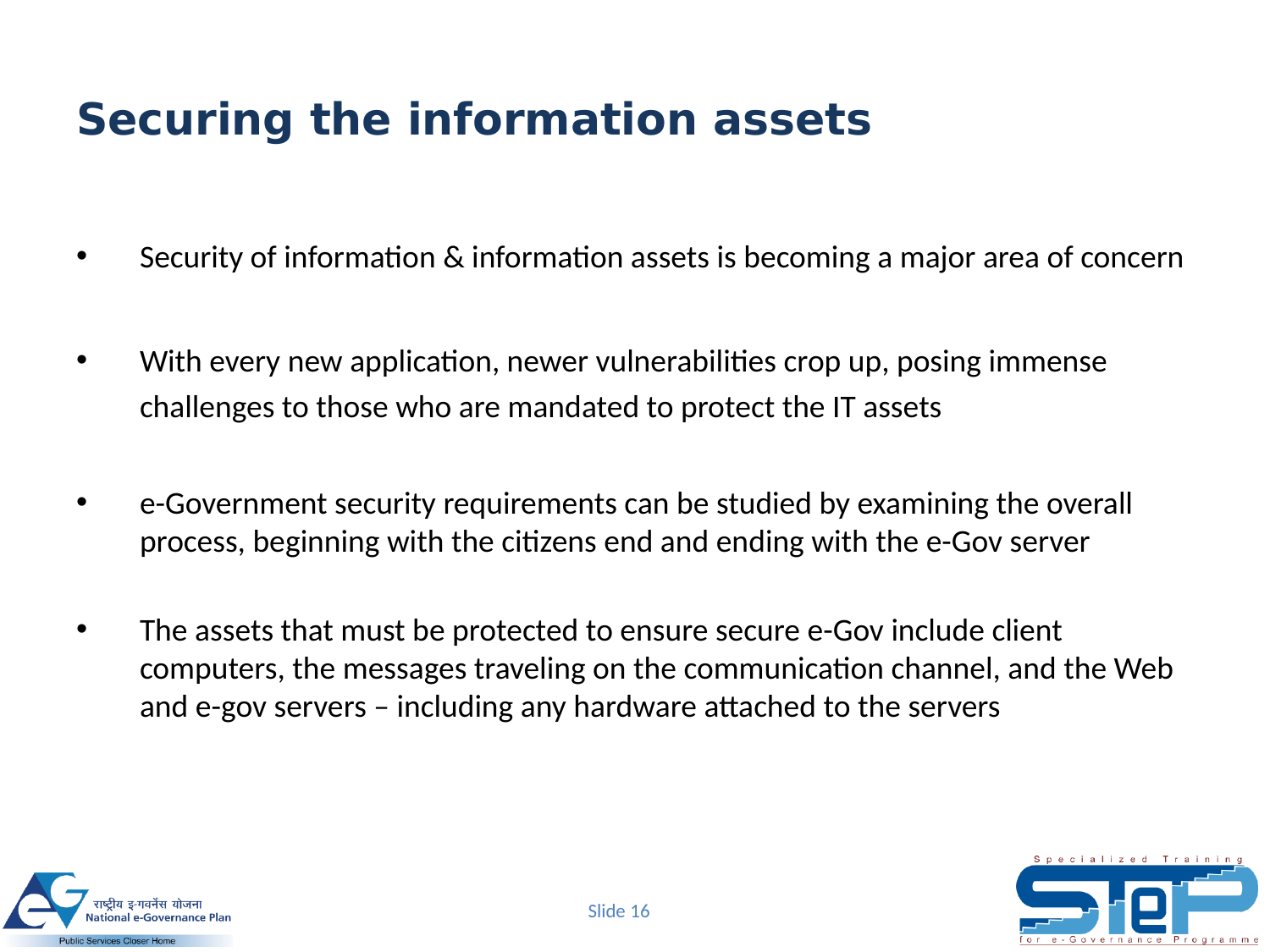

# Securing the information assets
Security of information & information assets is becoming a major area of concern

With every new application, newer vulnerabilities crop up, posing immense challenges to those who are mandated to protect the IT assets

e-Government security requirements can be studied by examining the overall process, beginning with the citizens end and ending with the e-Gov server

The assets that must be protected to ensure secure e-Gov include client computers, the messages traveling on the communication channel, and the Web and e-gov servers – including any hardware attached to the servers